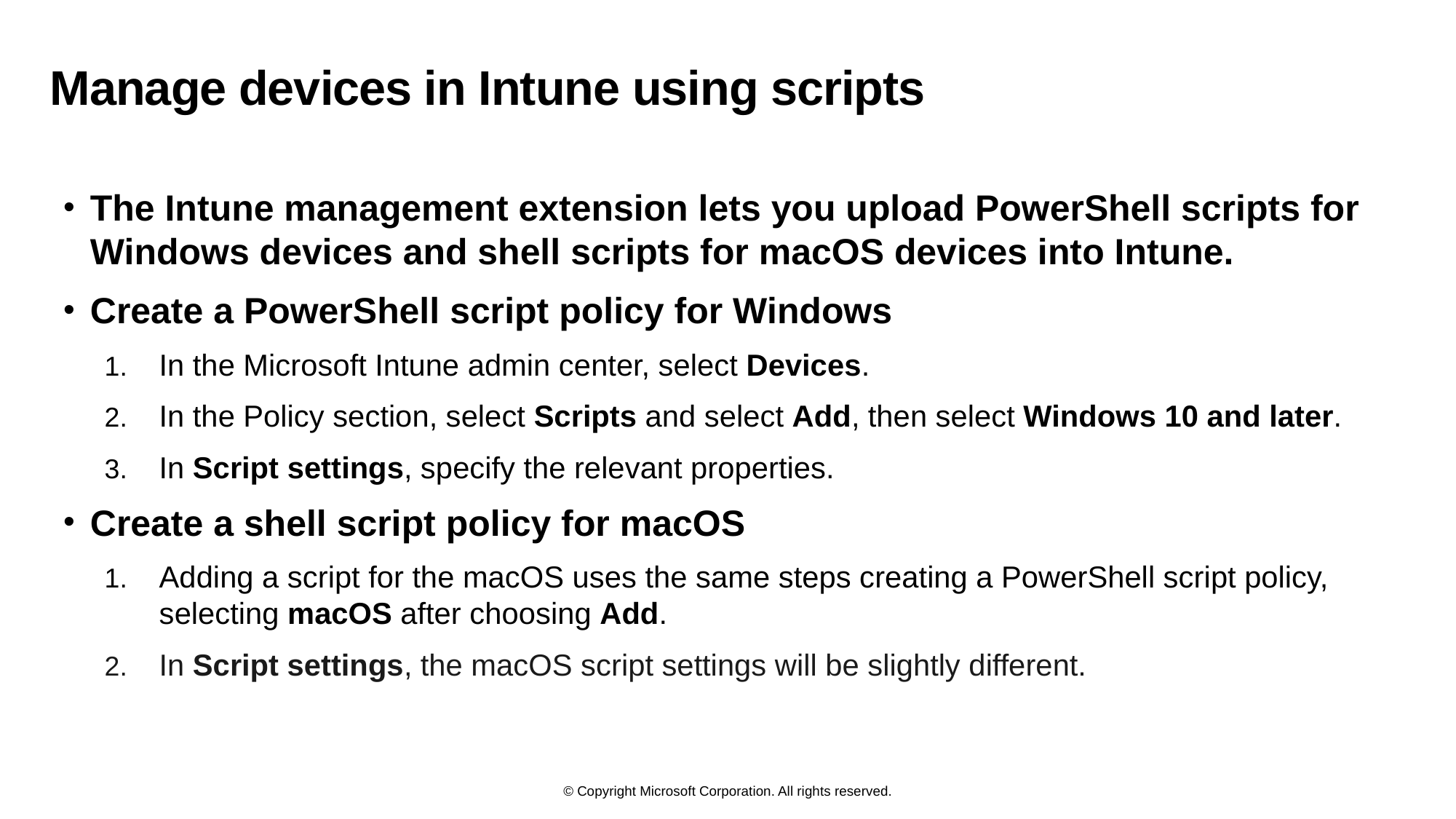

# Manage devices in Intune using scripts
The Intune management extension lets you upload PowerShell scripts for Windows devices and shell scripts for macOS devices into Intune.
Create a PowerShell script policy for Windows
In the Microsoft Intune admin center, select Devices.
In the Policy section, select Scripts and select Add, then select Windows 10 and later.
In Script settings, specify the relevant properties.
Create a shell script policy for macOS
Adding a script for the macOS uses the same steps creating a PowerShell script policy, selecting macOS after choosing Add.
In Script settings, the macOS script settings will be slightly different.